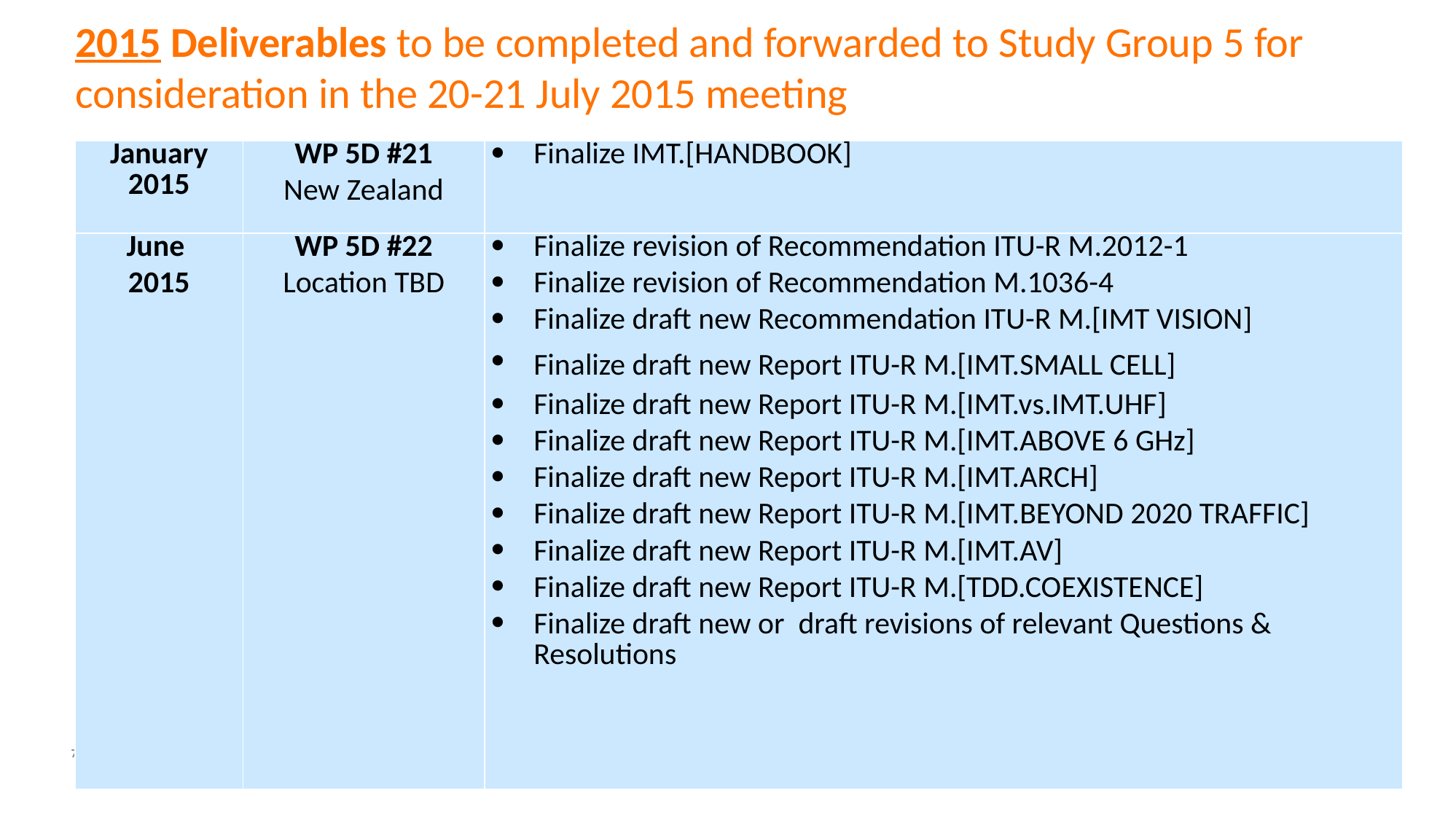

# 2015 Deliverables to be completed and forwarded to Study Group 5 for consideration in the 20-21 July 2015 meeting

| January 2015 | WP 5D #21 New Zealand | Finalize IMT.[HANDBOOK] |
| --- | --- | --- |
| June 2015 | WP 5D #22 Location TBD | Finalize revision of Recommendation ITU-R M.2012-1 Finalize revision of Recommendation M.1036-4 Finalize draft new Recommendation ITU-R M.[IMT VISION] Finalize draft new Report ITU-R M.[IMT.SMALL CELL] Finalize draft new Report ITU-R M.[IMT.vs.IMT.UHF] Finalize draft new Report ITU-R M.[IMT.ABOVE 6 GHz] Finalize draft new Report ITU-R M.[IMT.ARCH] Finalize draft new Report ITU-R M.[IMT.BEYOND 2020 TRAFFIC] Finalize draft new Report ITU-R M.[IMT.AV] Finalize draft new Report ITU-R M.[TDD.COEXISTENCE] Finalize draft new or draft revisions of relevant Questions & Resolutions |
7